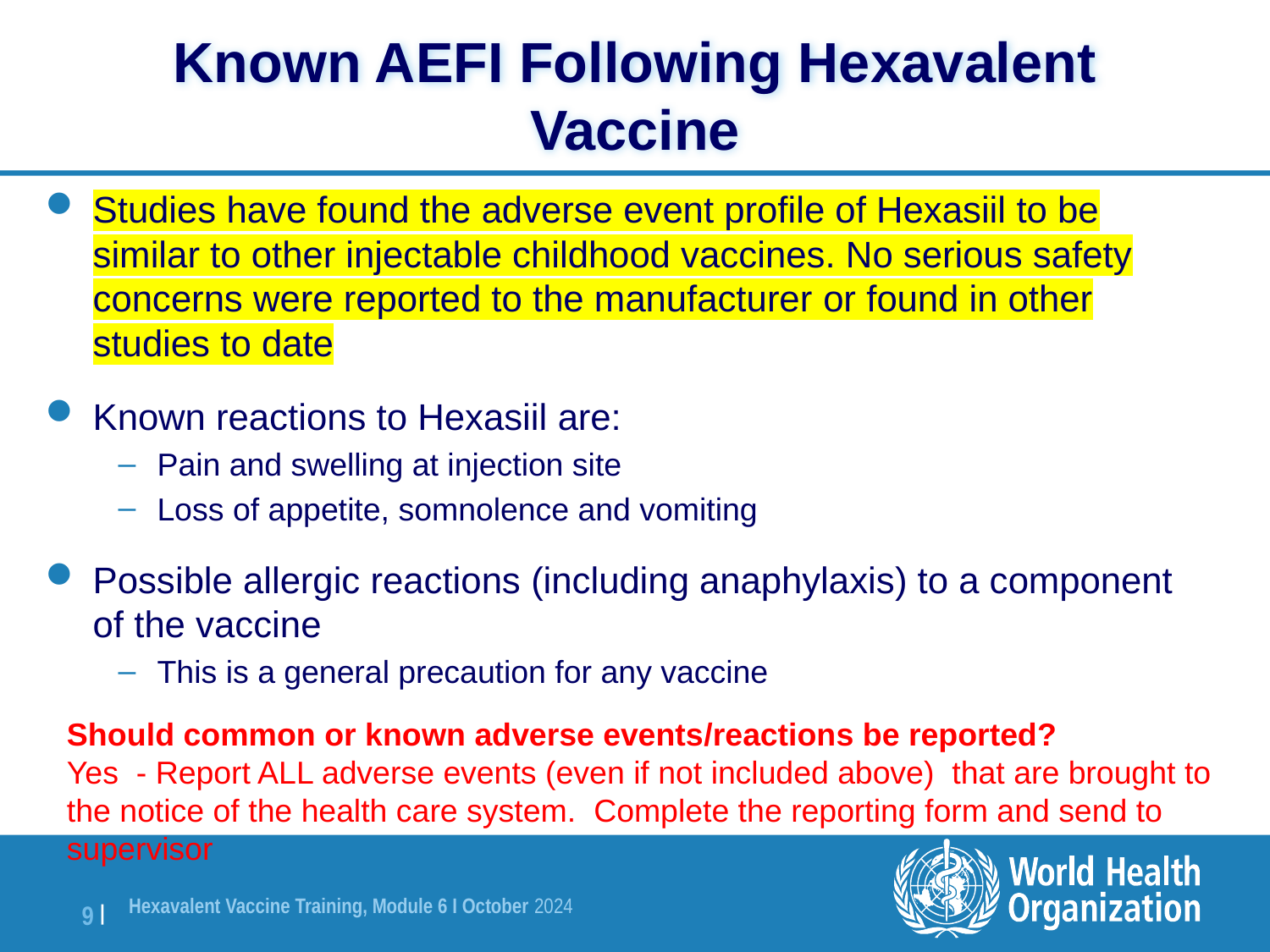

# Known AEFI Following Hexavalent Vaccine
Studies have found the adverse event profile of Hexasiil to be similar to other injectable childhood vaccines. No serious safety concerns were reported to the manufacturer or found in other studies to date
Known reactions to Hexasiil are:
Pain and swelling at injection site
Loss of appetite, somnolence and vomiting
Possible allergic reactions (including anaphylaxis) to a component of the vaccine
This is a general precaution for any vaccine

Should common or known adverse events/reactions be reported?
Yes  - Report ALL adverse events (even if not included above)  that are brought to the notice of the health care system.  Complete the reporting form and send to supervisor